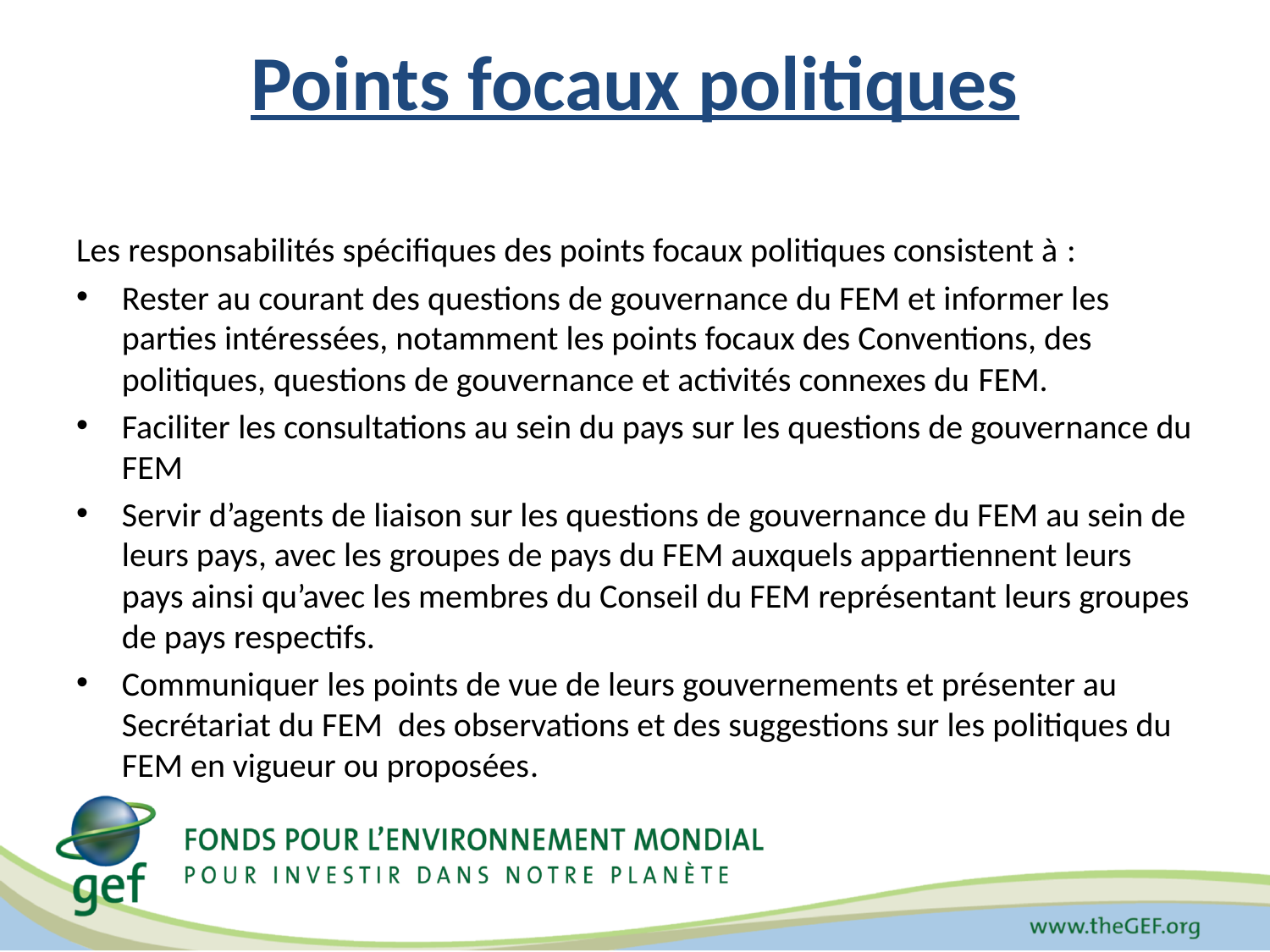

# Points focaux politiques
Les responsabilités spécifiques des points focaux politiques consistent à :
Rester au courant des questions de gouvernance du FEM et informer les parties intéressées, notamment les points focaux des Conventions, des politiques, questions de gouvernance et activités connexes du FEM.
Faciliter les consultations au sein du pays sur les questions de gouvernance du FEM
Servir d’agents de liaison sur les questions de gouvernance du FEM au sein de leurs pays, avec les groupes de pays du FEM auxquels appartiennent leurs pays ainsi qu’avec les membres du Conseil du FEM représentant leurs groupes de pays respectifs.
Communiquer les points de vue de leurs gouvernements et présenter au Secrétariat du FEM  des observations et des suggestions sur les politiques du FEM en vigueur ou proposées.